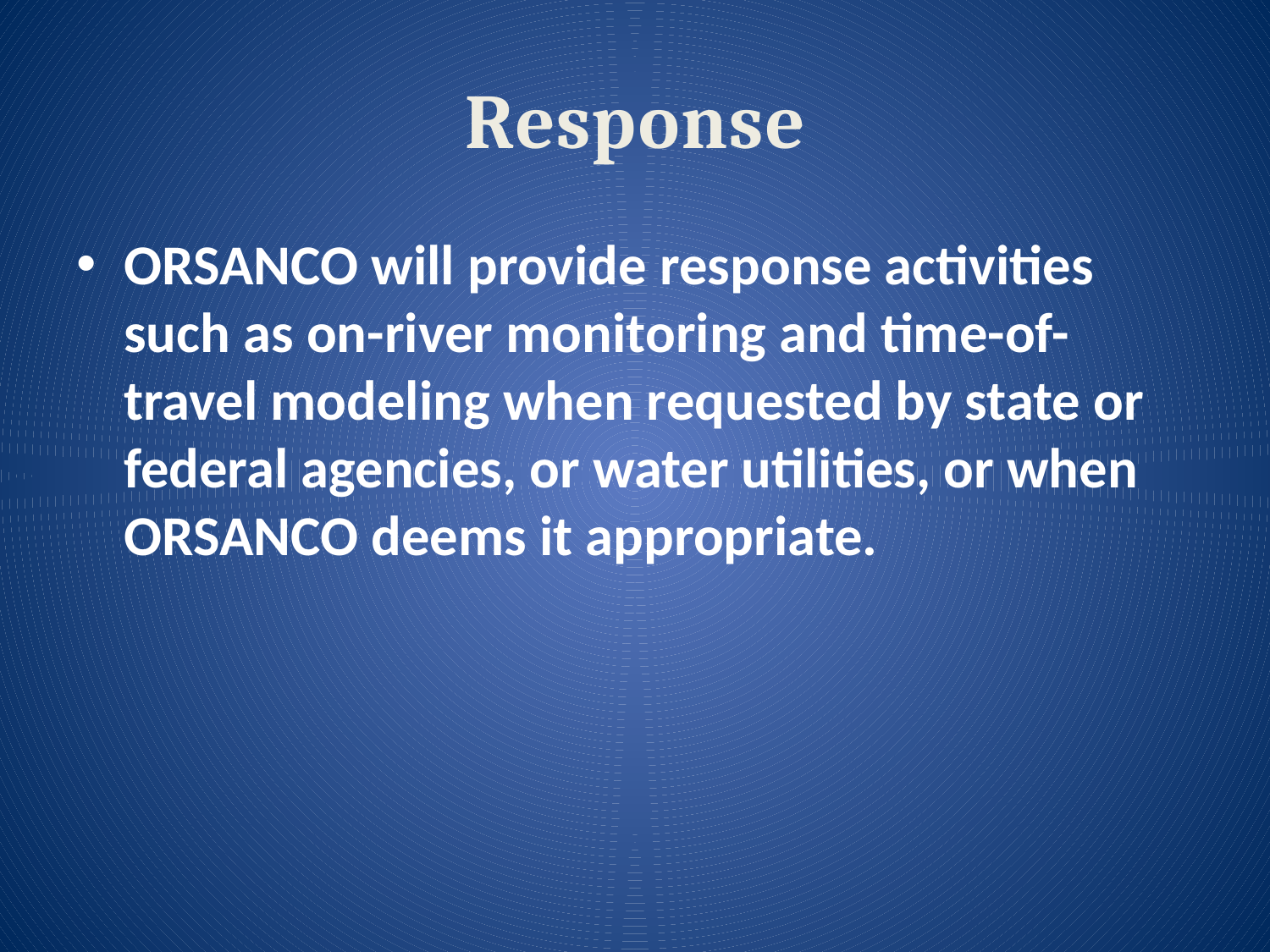

# Response
ORSANCO will provide response activities such as on-river monitoring and time-of-travel modeling when requested by state or federal agencies, or water utilities, or when ORSANCO deems it appropriate.